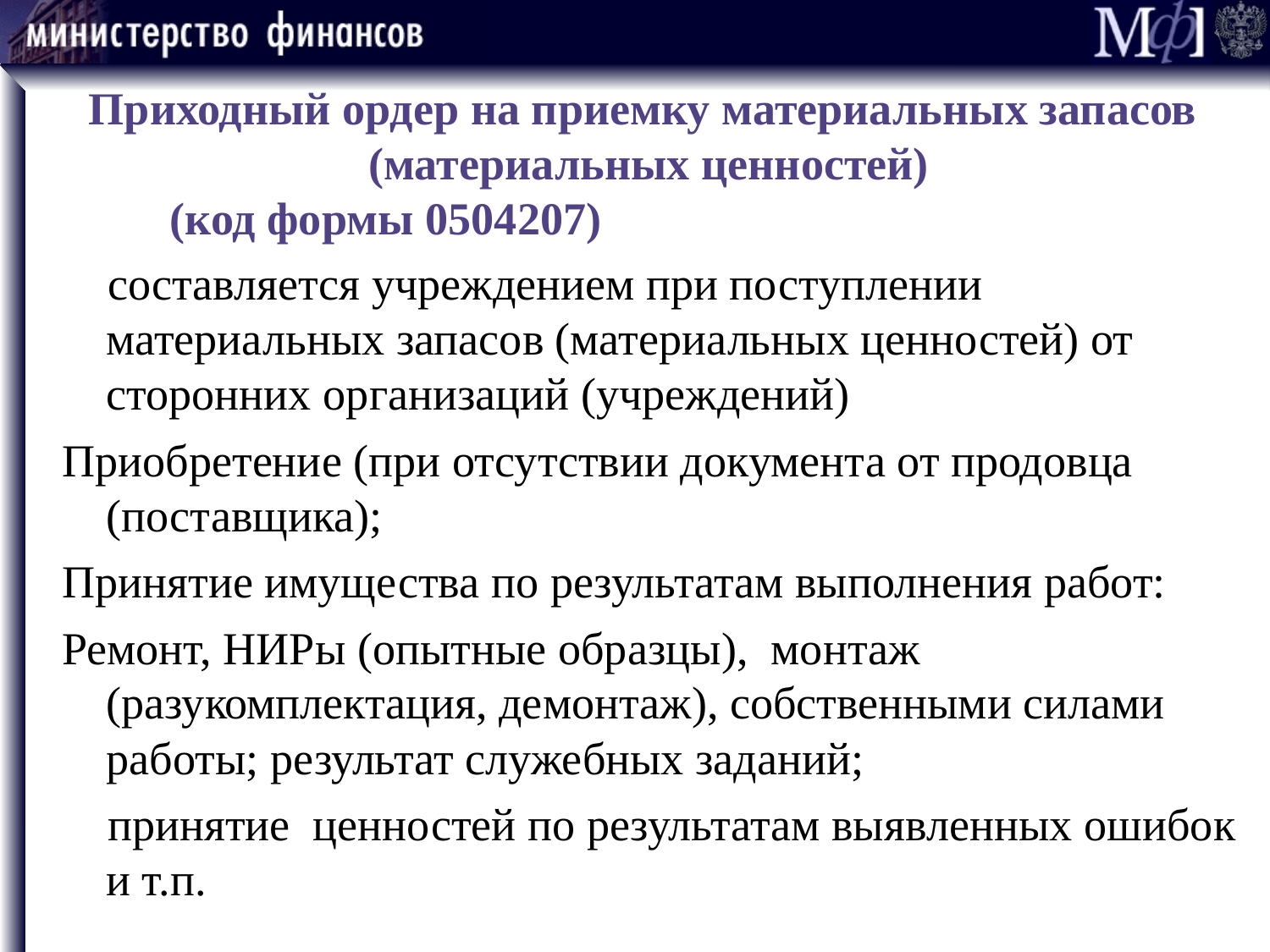

# Приходный ордер на приемку материальных запасов (материальных ценностей) (код формы 0504207)
    составляется учреждением при поступлении материальных запасов (материальных ценностей) от сторонних организаций (учреждений)
Приобретение (при отсутствии документа от продовца (поставщика);
Принятие имущества по результатам выполнения работ:
Ремонт, НИРы (опытные образцы),  монтаж (разукомплектация, демонтаж), собственными силами работы; результат служебных заданий;
    принятие  ценностей по результатам выявленных ошибок и т.п.